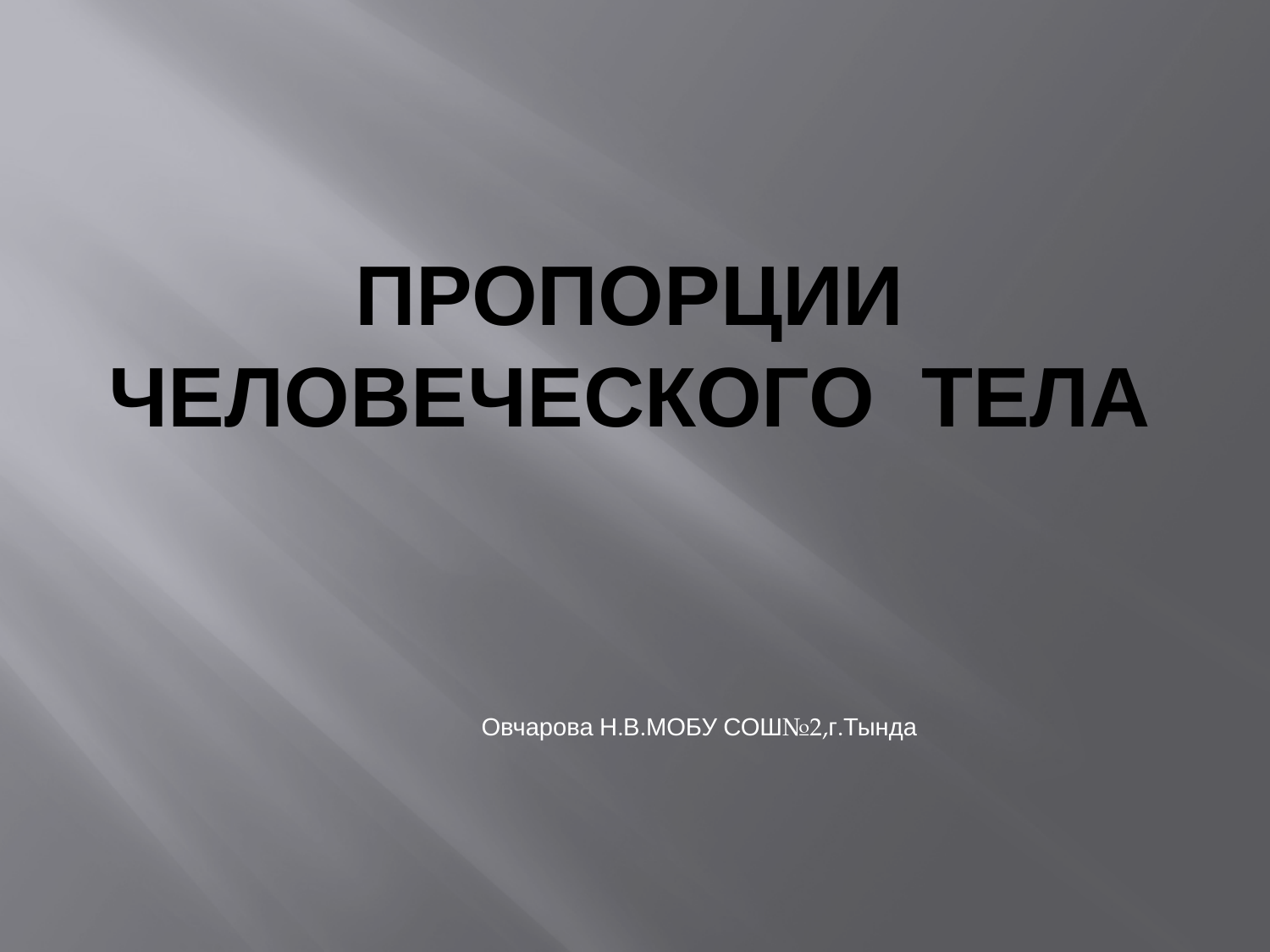

# Пропорции человеческого  тела
Овчарова Н.В.МОБУ СОШ№2,г.Тында